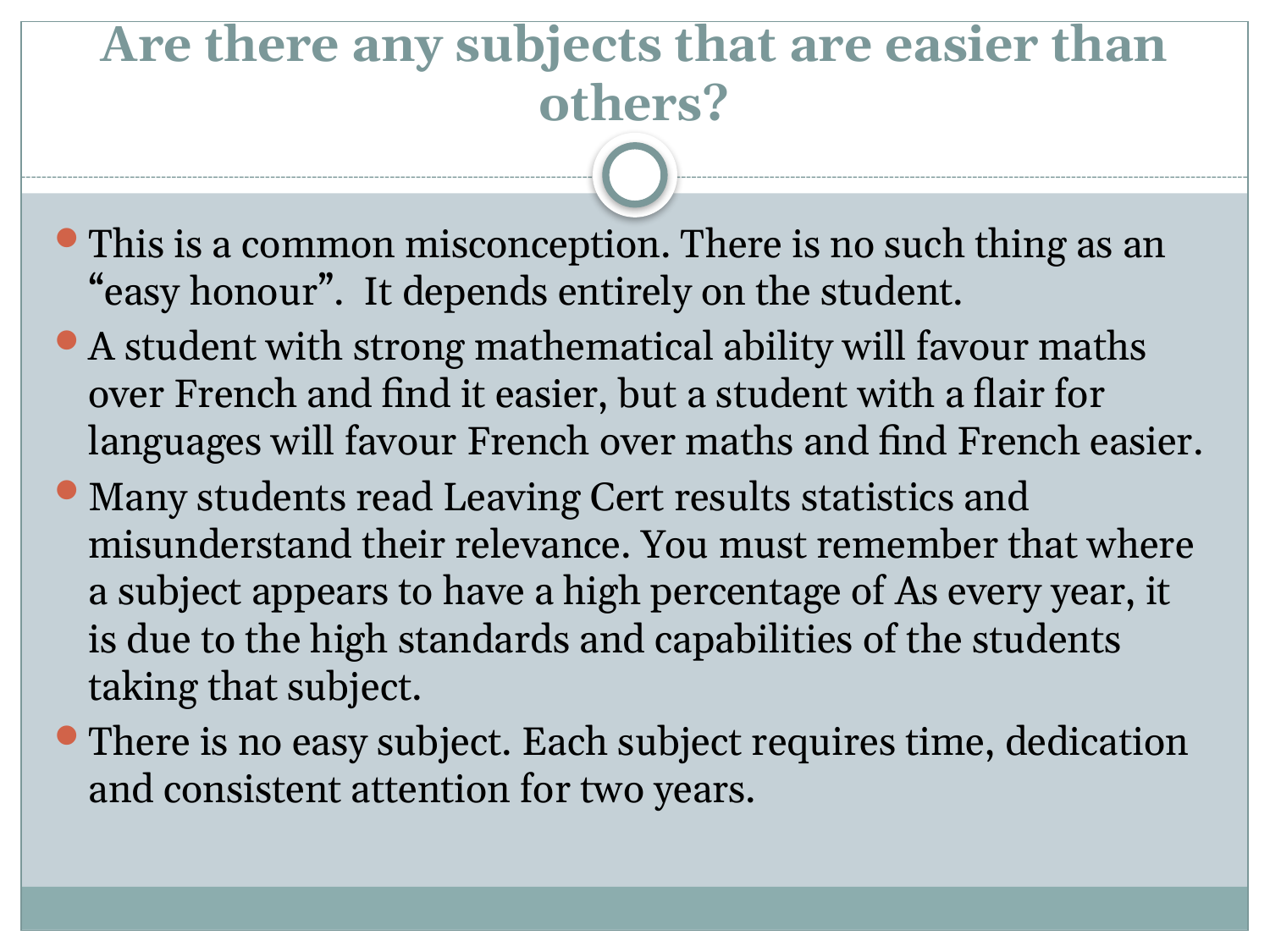

# Are there any subjects that are easier than others?
This is a common misconception. There is no such thing as an “easy honour”.  It depends entirely on the student.
A student with strong mathematical ability will favour maths over French and find it easier, but a student with a flair for languages will favour French over maths and find French easier.
Many students read Leaving Cert results statistics and misunderstand their relevance. You must remember that where a subject appears to have a high percentage of As every year, it is due to the high standards and capabilities of the students taking that subject.
There is no easy subject. Each subject requires time, dedication and consistent attention for two years.